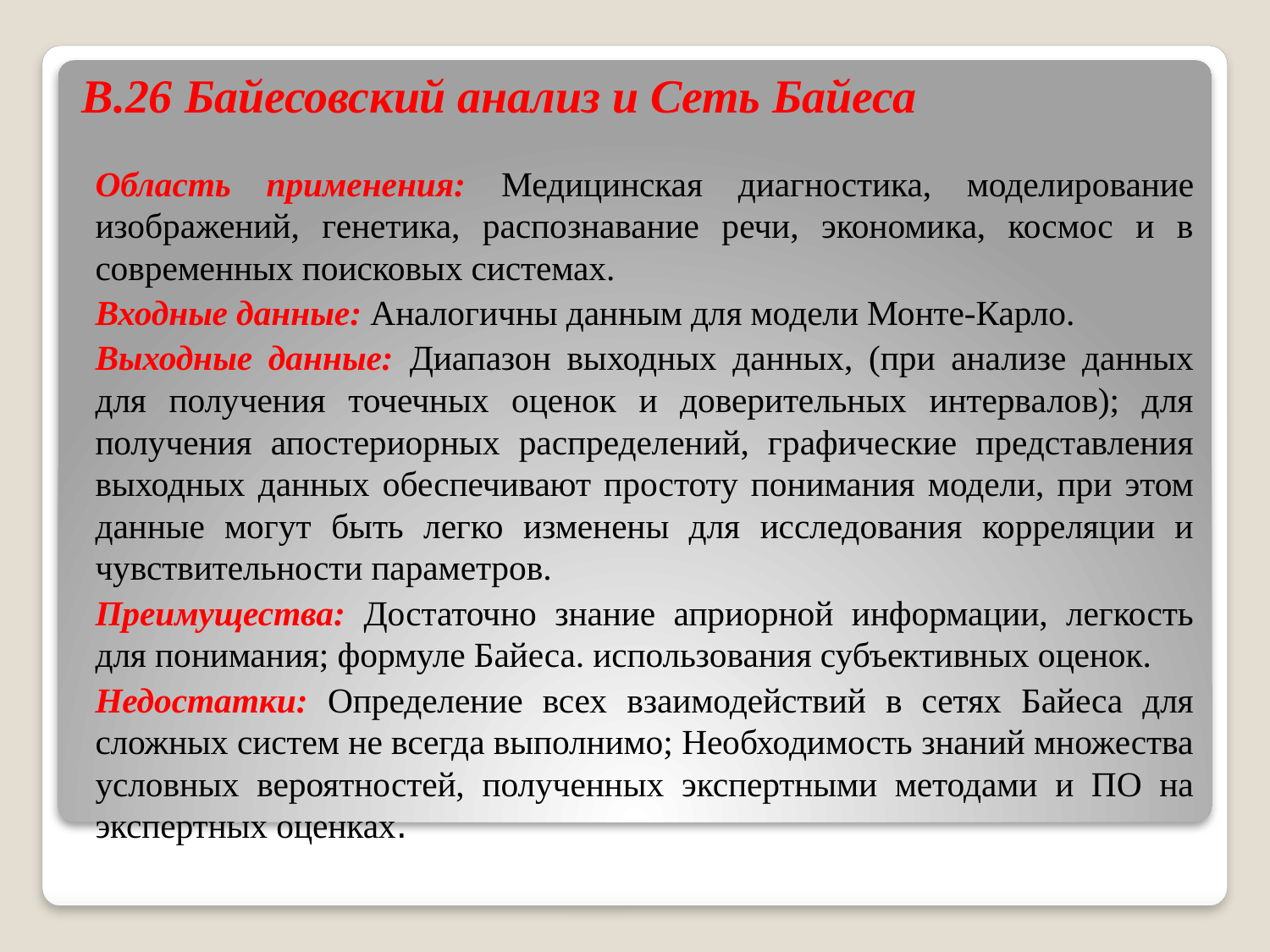

# B.26 Байесовский анализ и Сеть Байеса
Область применения: Медицинская диагностика, моделирование изображений, генетика, распознавание речи, экономика, космос и в современных поисковых системах.
Входные данные: Аналогичны данным для модели Монте-Карло.
Выходные данные: Диапазон выходных данных, (при анализе данных для получения точечных оценок и доверительных интервалов); для получения апостериорных распределений, графические представления выходных данных обеспечивают простоту понимания модели, при этом данные могут быть легко изменены для исследования корреляции и чувствительности параметров.
Преимущества: Достаточно знание априорной информации, легкость для понимания; формуле Байеса. использования субъективных оценок.
Недостатки: Определение всех взаимодействий в сетях Байеса для сложных систем не всегда выполнимо; Необходимость знаний множества условных вероятностей, полученных экспертными методами и ПО на экспертных оценках.